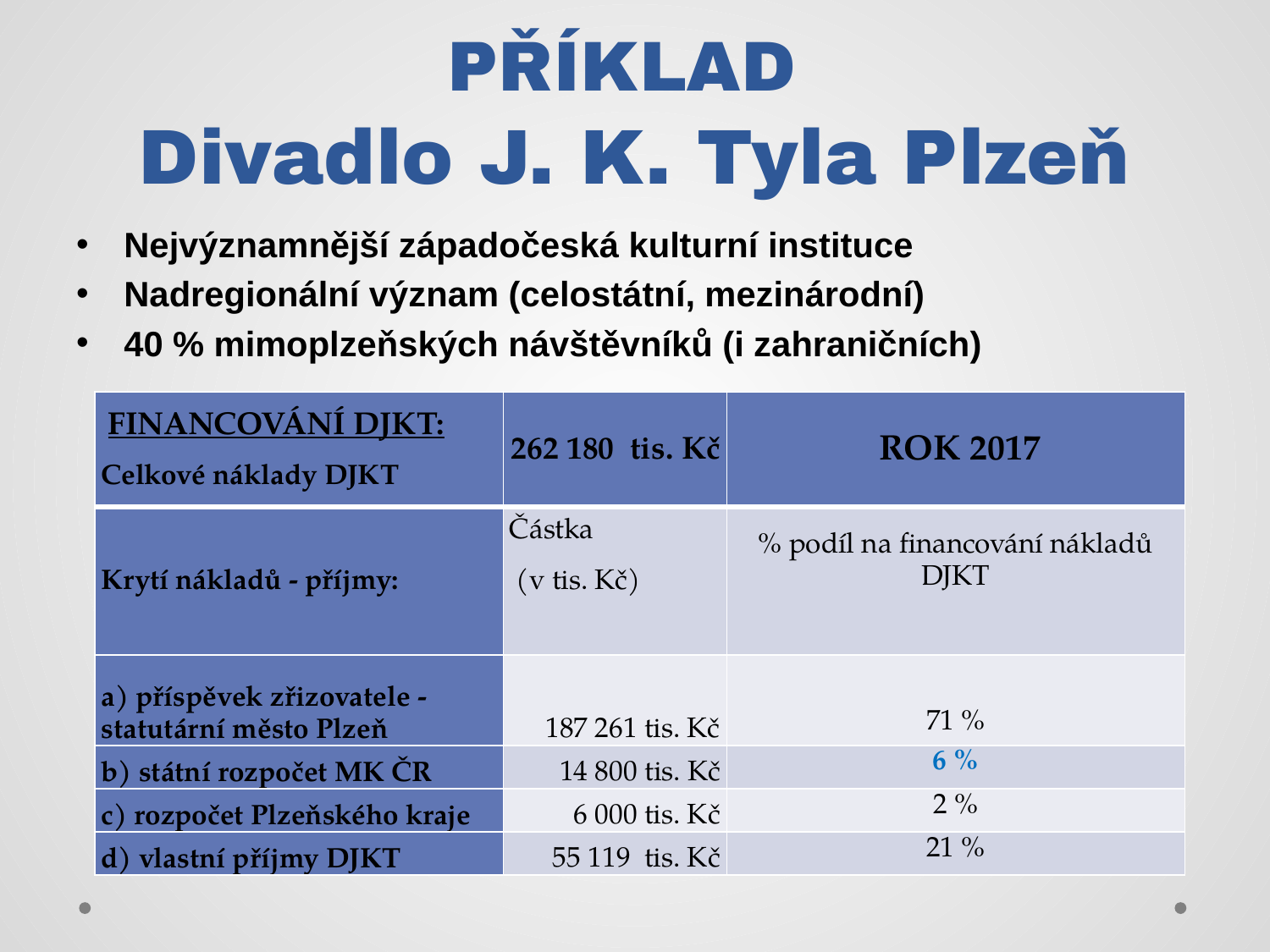

# Příklad Divadlo J. K. Tyla Plzeň
Nejvýznamnější západočeská kulturní instituce
Nadregionální význam (celostátní, mezinárodní)
40 % mimoplzeňských návštěvníků (i zahraničních)

| FINANCOVÁNÍ DJKT: Celkové náklady DJKT | 262 180 tis. Kč | ROK 2017 |
| --- | --- | --- |
| Krytí nákladů - příjmy: | Částka (v tis. Kč) | % podíl na financování nákladů DJKT |
| a) příspěvek zřizovatele - statutární město Plzeň | 187 261 tis. Kč | 71 % |
| b) státní rozpočet MK ČR | 14 800 tis. Kč | 6 % |
| c) rozpočet Plzeňského kraje | 6 000 tis. Kč | 2 % |
| d) vlastní příjmy DJKT | 55 119 tis. Kč | 21 % |